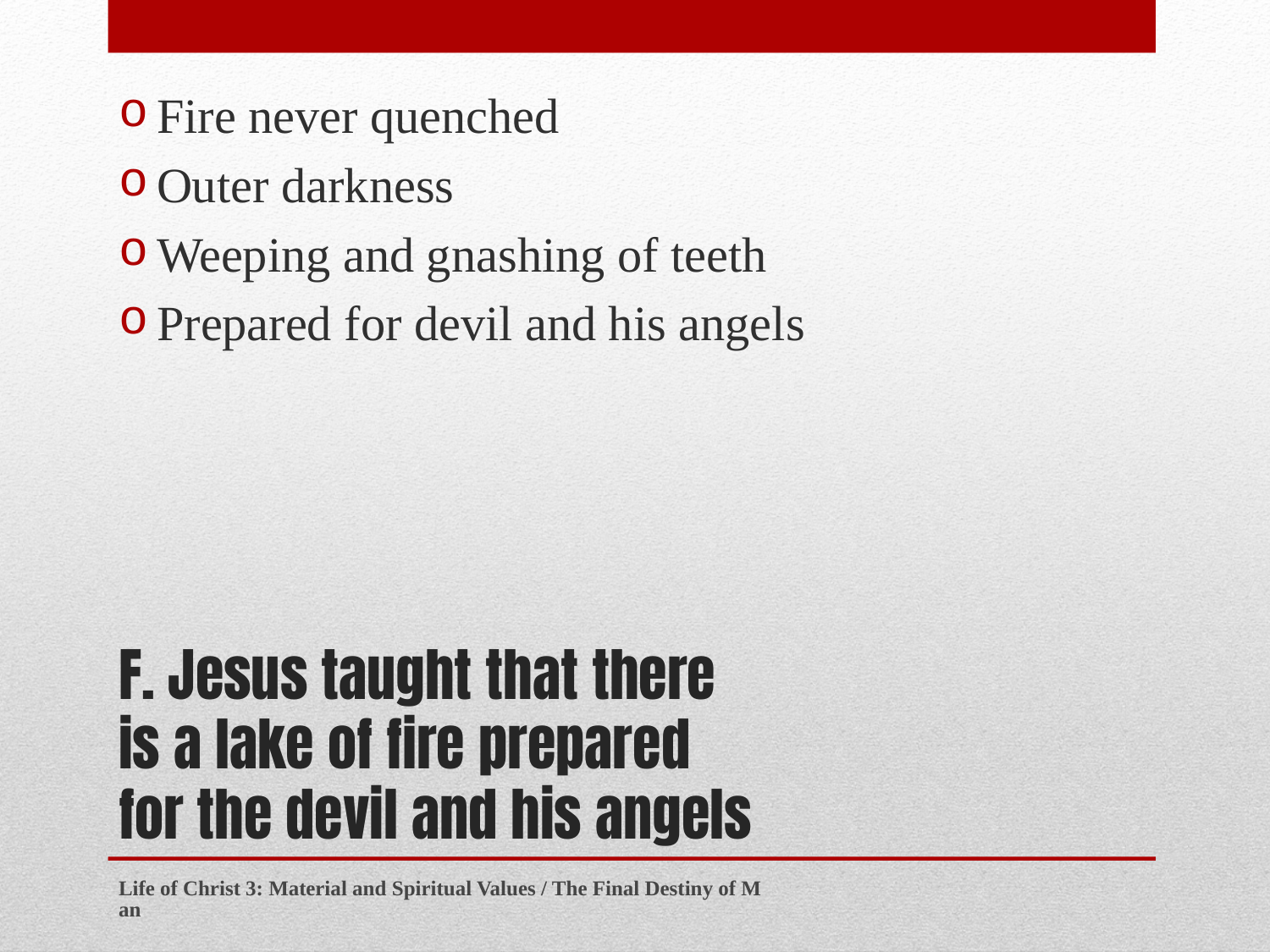

Fire never quenched
Outer darkness
Weeping and gnashing of teeth
Prepared for devil and his angels
# F. Jesus taught that there is a lake of fire prepared for the devil and his angels
Life of Christ 3: Material and Spiritual Values / The Final Destiny of Man